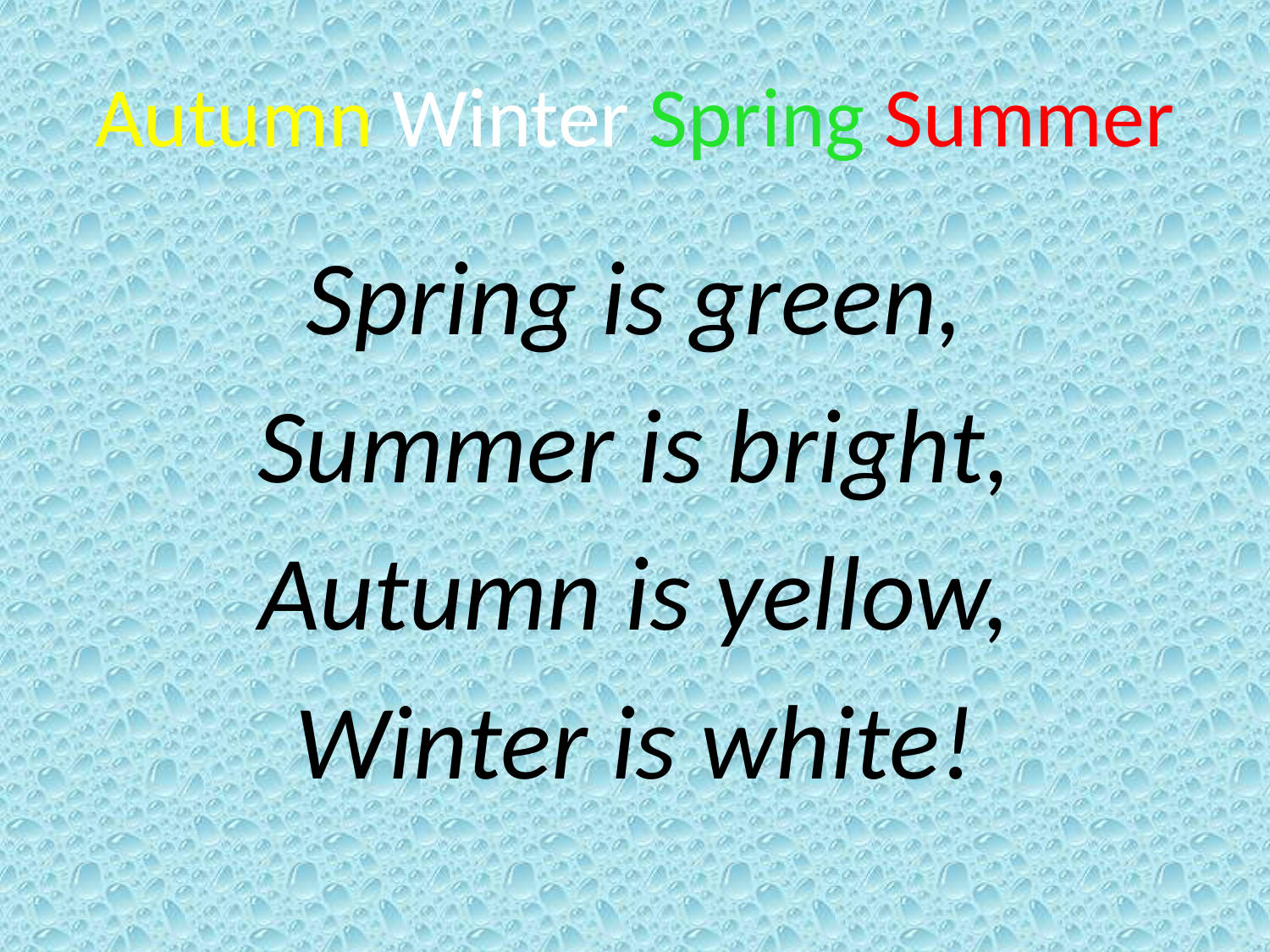

# Autumn Winter Spring Summer
Spring is green,
Summer is bright,
Autumn is yellow,
Winter is white!